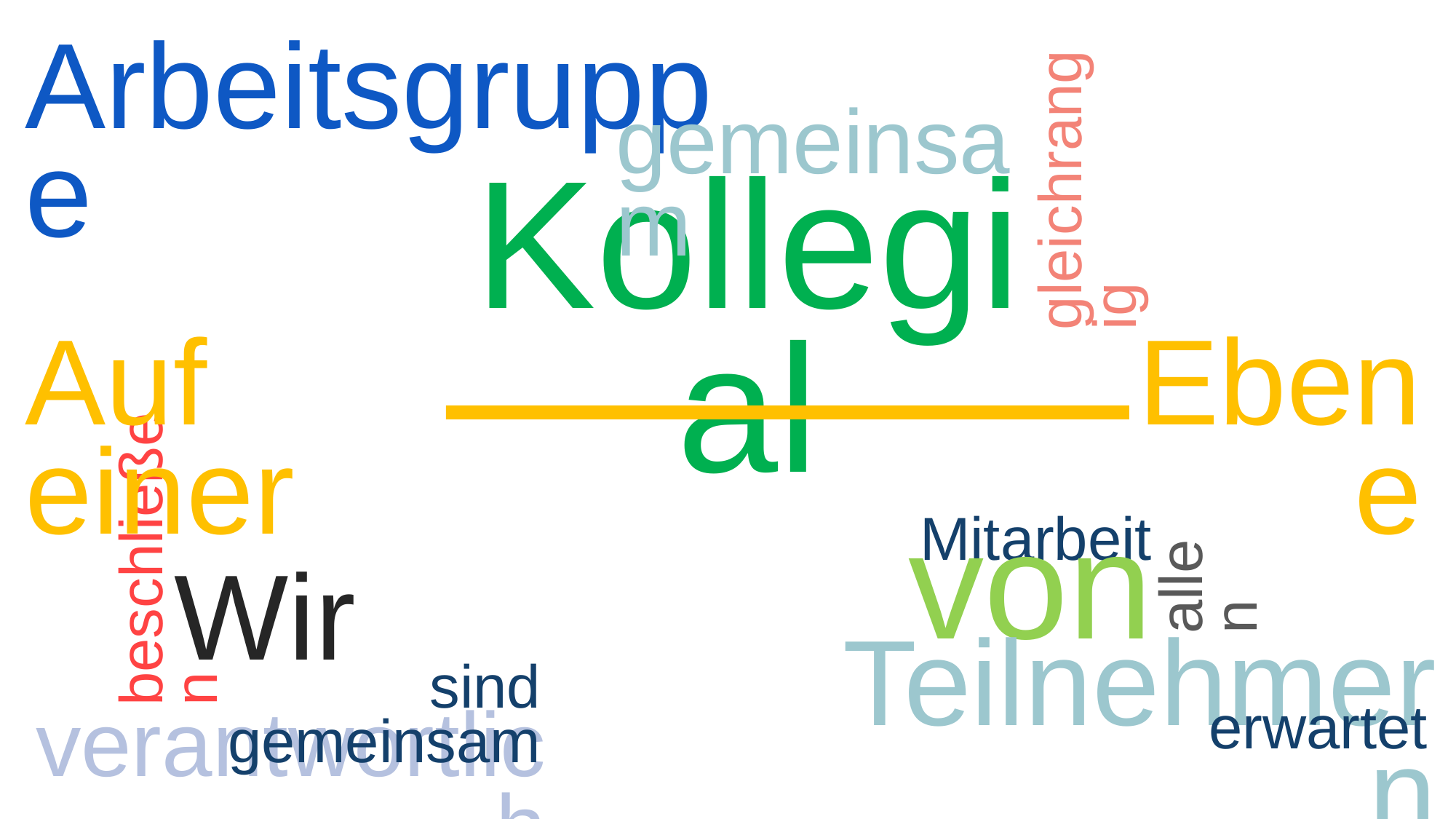

Arbeitsgruppe
gemeinsam
gleichrangig
Kollegial
Auf einer
Ebene

Mitarbeit
beschließen
von
allen
Wir
Teilnehmern
sind gemeinsam
erwartet
verantwortlich